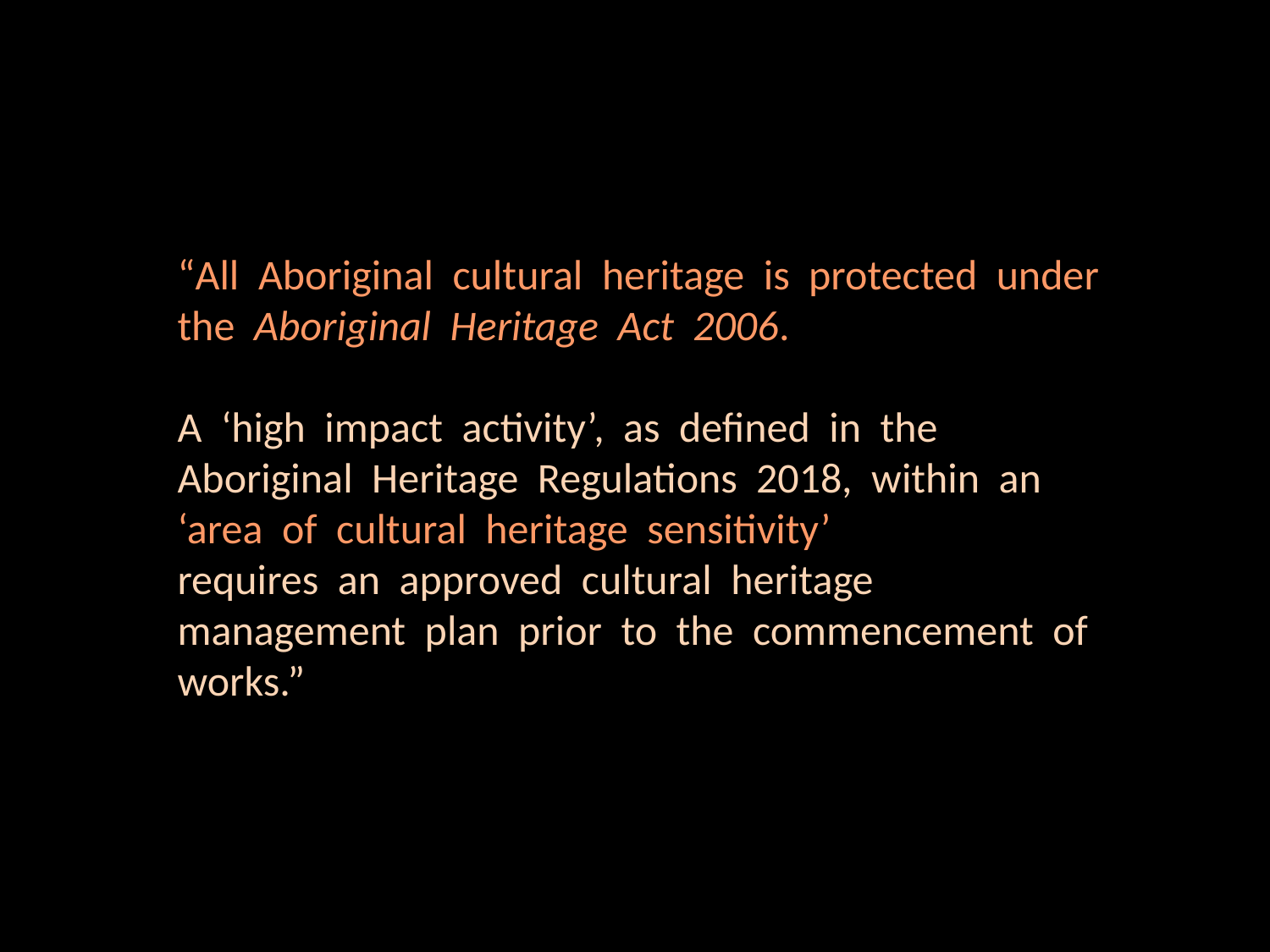

“All  Aboriginal  cultural  heritage  is  protected  under the  Aboriginal  Heritage  Act  2006.

A  ‘high  impact  activity’,  as  defined  in  the Aboriginal  Heritage  Regulations  2018,  within  an ‘area  of  cultural  heritage  sensitivity’
requires  an  approved  cultural  heritage management  plan  prior  to  the  commencement  of works.”